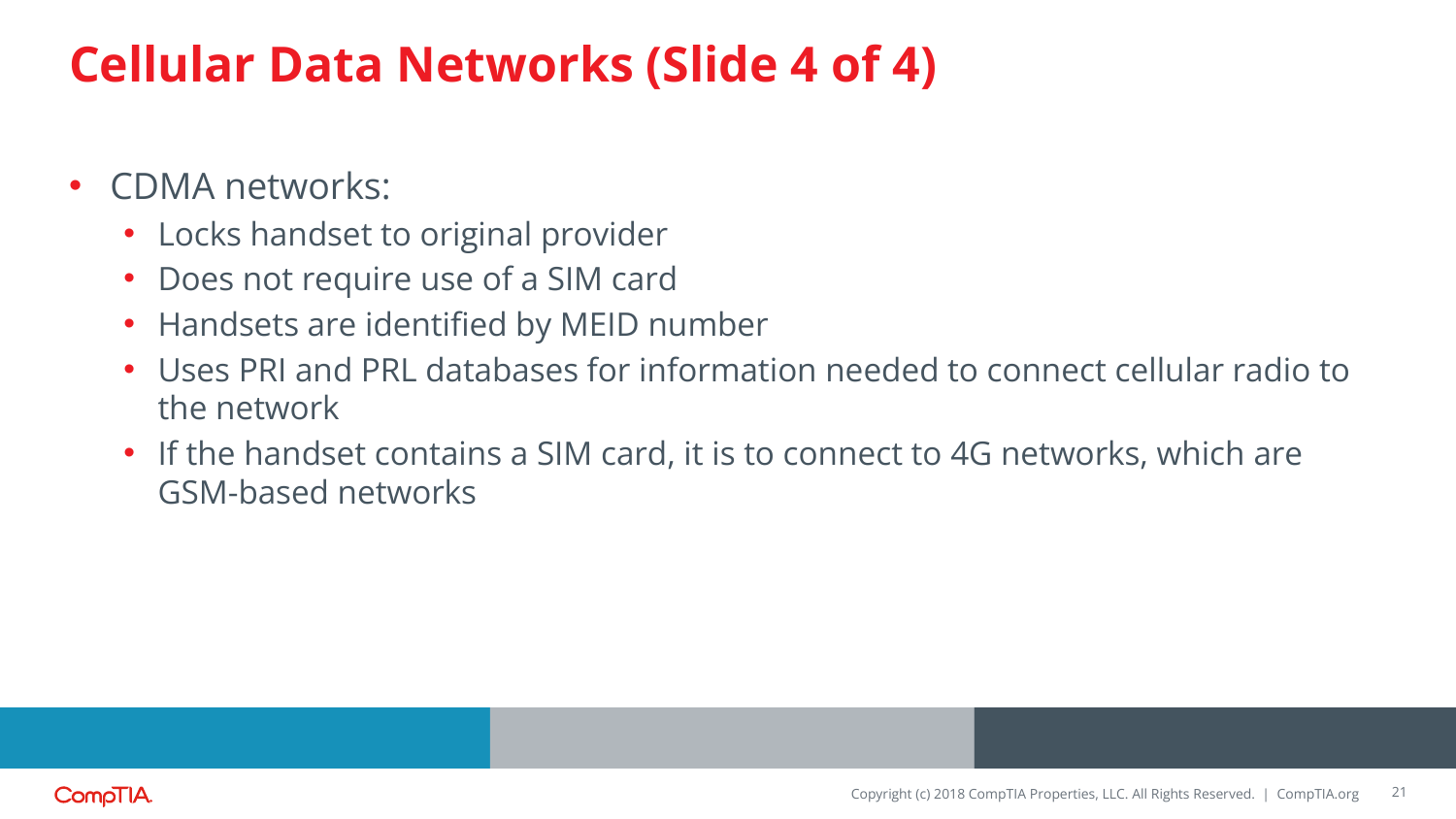

# Cellular Data Networks (Slide 4 of 4)
CDMA networks:
Locks handset to original provider
Does not require use of a SIM card
Handsets are identified by MEID number
Uses PRI and PRL databases for information needed to connect cellular radio to the network
If the handset contains a SIM card, it is to connect to 4G networks, which are GSM-based networks
21